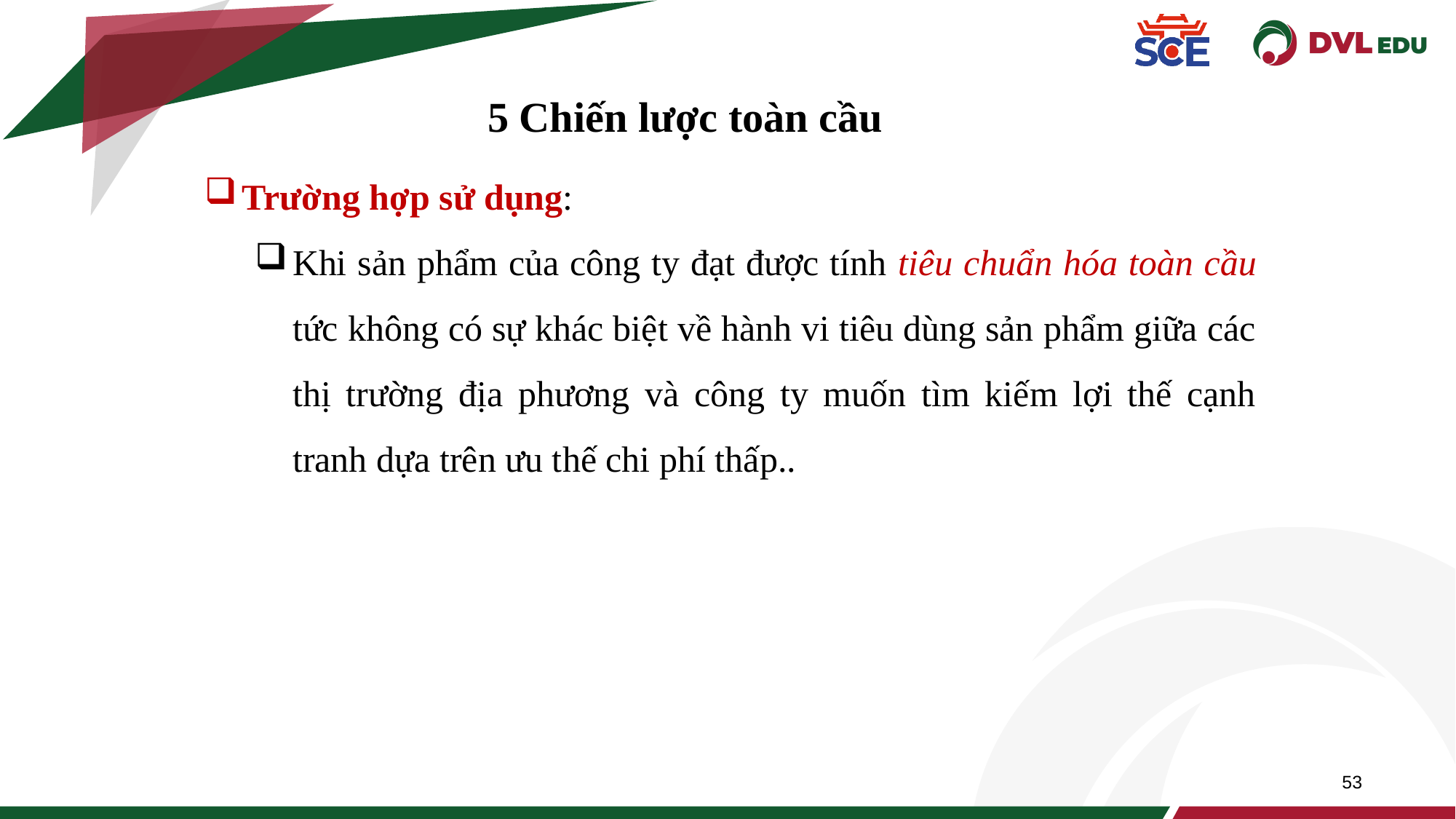

53
5 Chiến lược toàn cầu
Trường hợp sử dụng:
Khi sản phẩm của công ty đạt được tính tiêu chuẩn hóa toàn cầu tức không có sự khác biệt về hành vi tiêu dùng sản phẩm giữa các thị trường địa phương và công ty muốn tìm kiếm lợi thế cạnh tranh dựa trên ưu thế chi phí thấp..

53